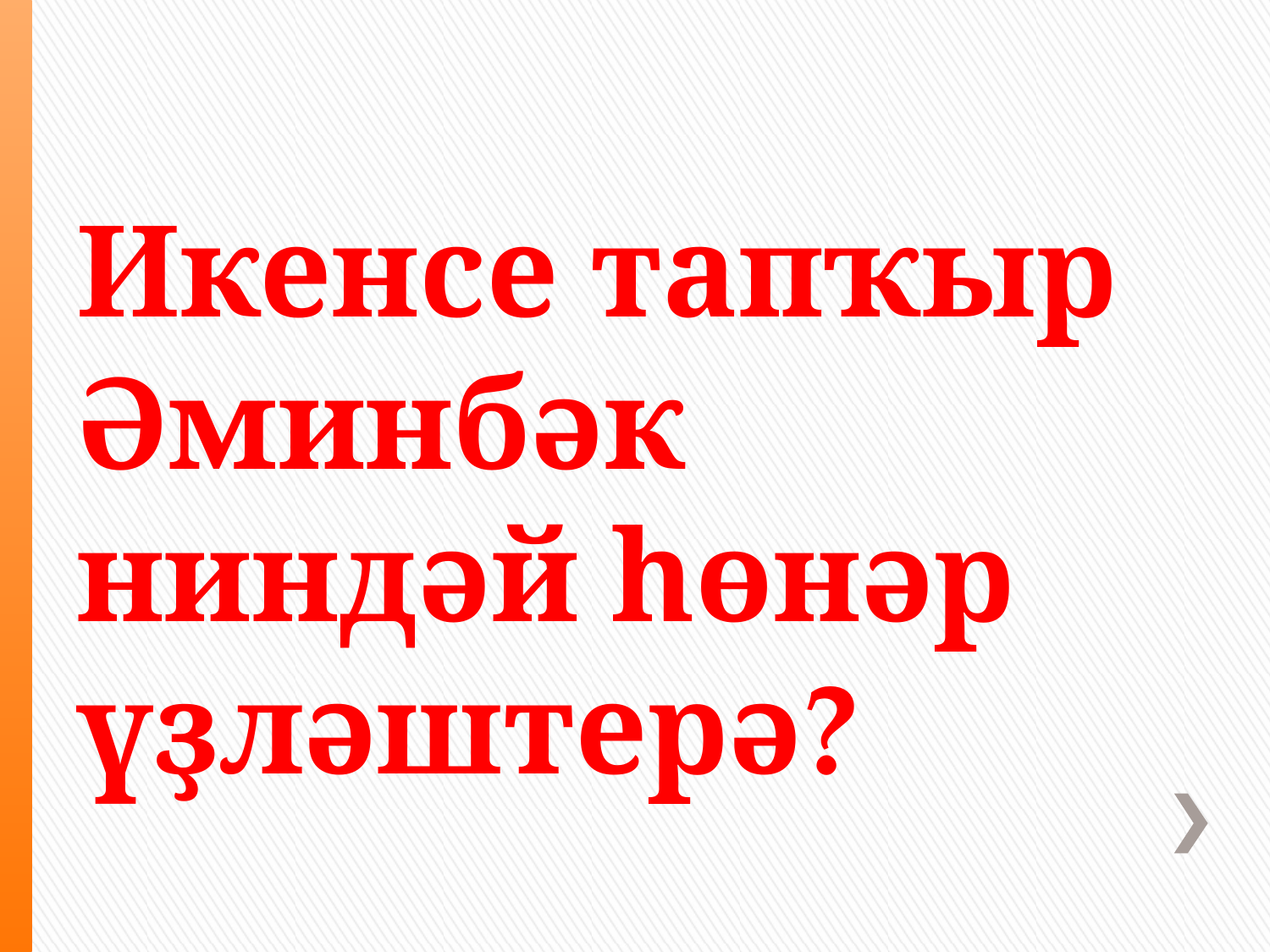

# Икенсе тапҡыр Әминбәк ниндәй һөнәр үҙләштерә?